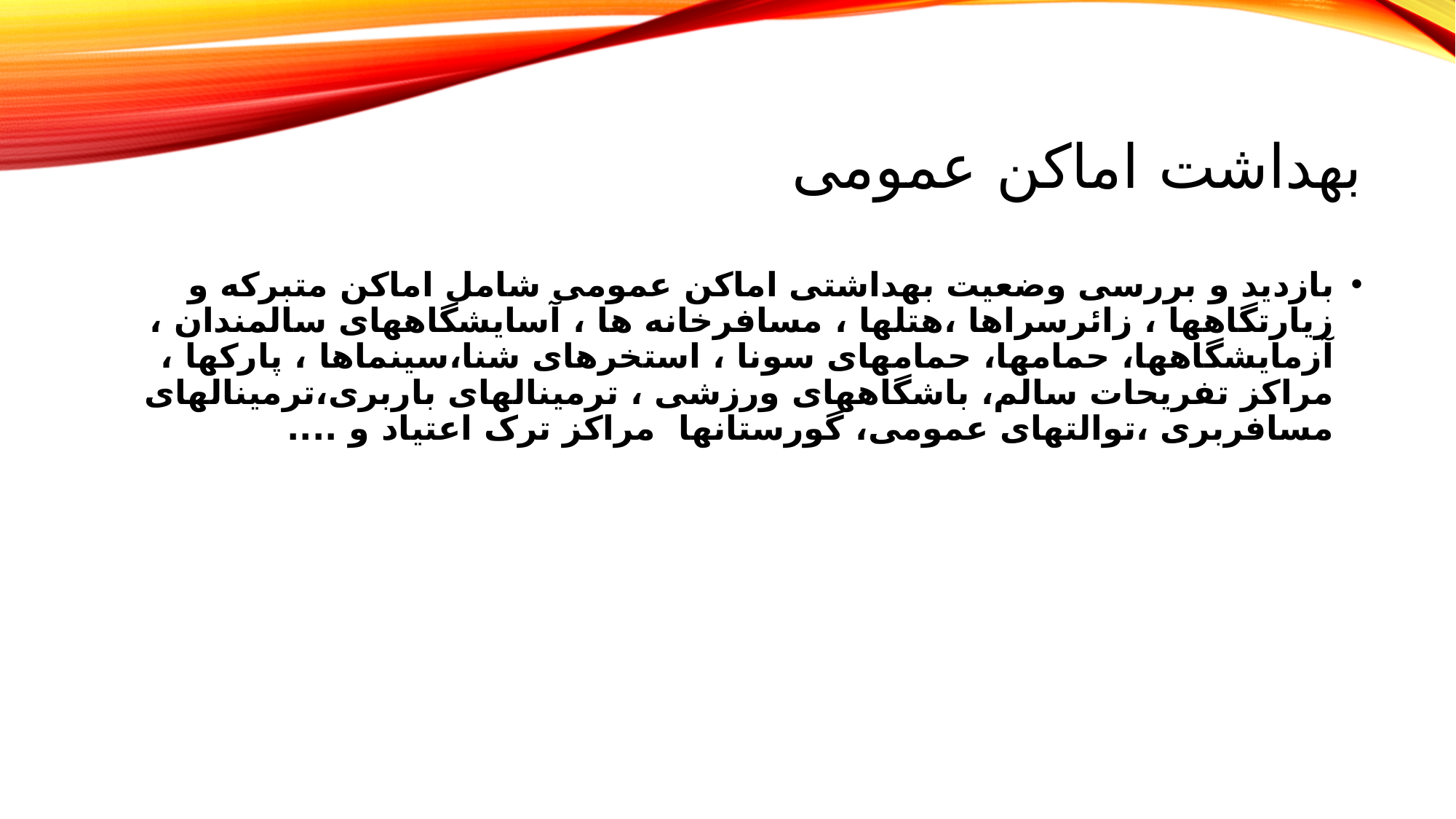

# بهداشت اماکن عمومی
بازدید و بررسی وضعیت بهداشتی اماکن عمومی شامل اماکن متبرکه و زیارتگاهها ، زائرسراها ،هتلها ، مسافرخانه ها ، آسایشگاههای سالمندان ، آزمایشگاهها، حمامها، حمامهای سونا ، استخرهای شنا،سینماها ، پارکها ، مراکز تفریحات سالم، باشگاههای ورزشی ، ترمینالهای باربری،ترمینالهای مسافربری ،توالتهای عمومی، گورستانها  مراکز ترک اعتیاد و ....